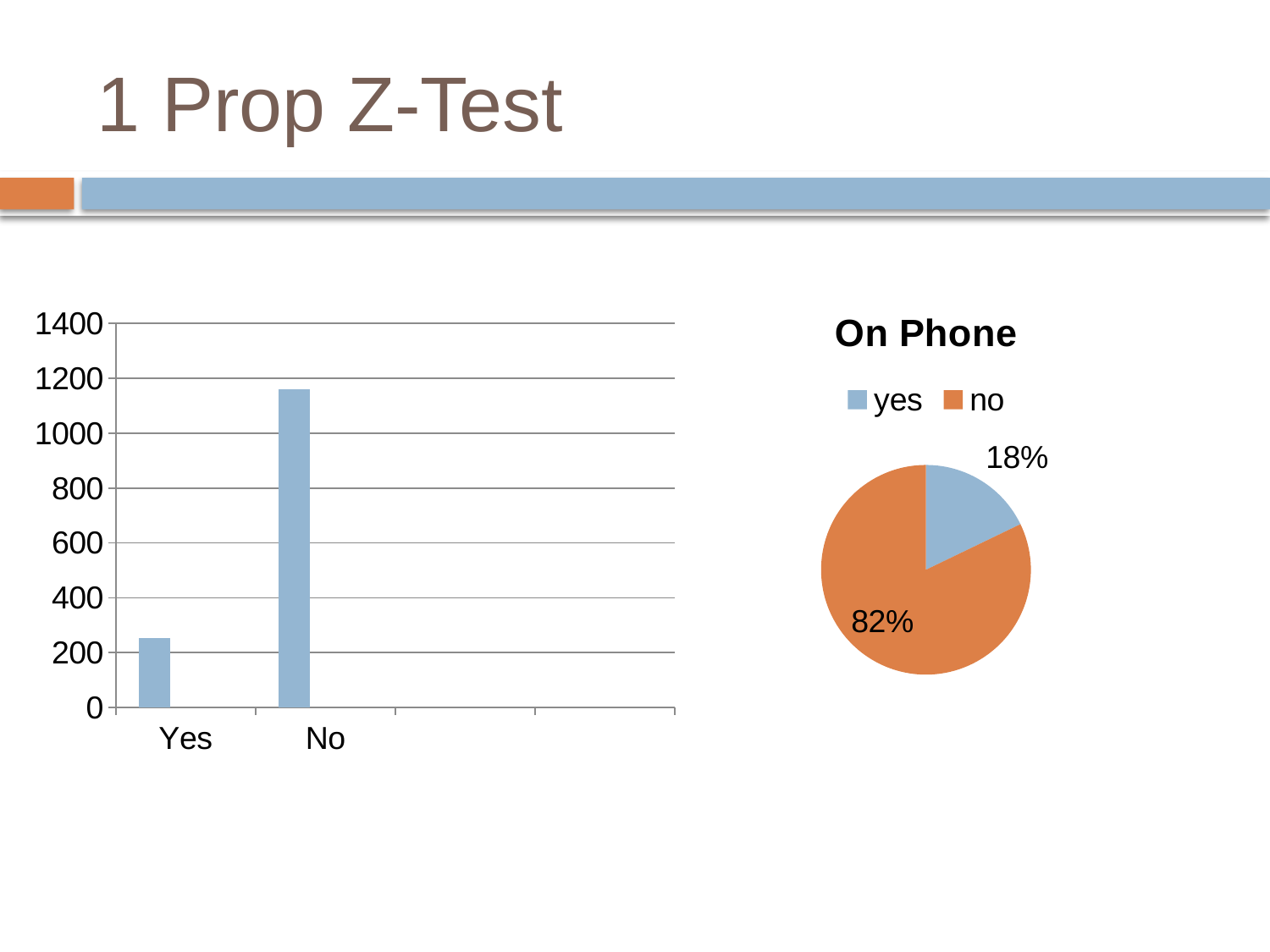

# 1 Prop Z-Test

### Chart:

| Category | On Phone |
|---|---|
| yes | 252.0 |
| no | 1160.0 |

### Chart

| Category | Column1 | Column2 | Series 3 |
|---|---|---|---|
| Yes | 252.0 | None | None |
| No | 1160.0 | None | None |